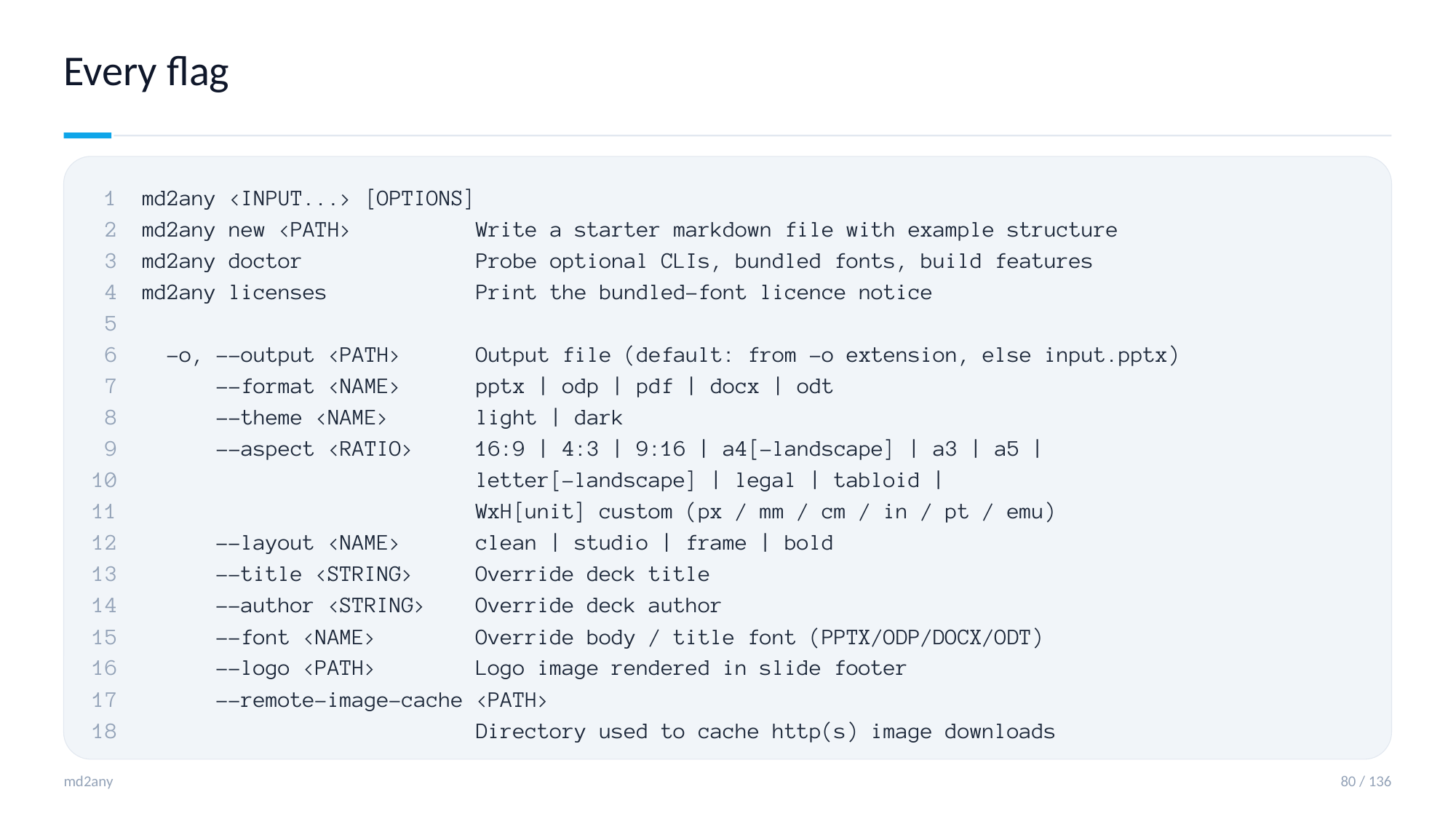

Every flag

 1  md2any <INPUT...> [OPTIONS]
 2  md2any new <PATH>          Write a starter markdown file with example structure
 3  md2any doctor              Probe optional CLIs, bundled fonts, build features
 4  md2any licenses            Print the bundled-font licence notice
 5
 6    -o, --output <PATH>      Output file (default: from -o extension, else input.pptx)
 7        --format <NAME>      pptx | odp | pdf | docx | odt
 8        --theme <NAME>       light | dark
 9        --aspect <RATIO>     16:9 | 4:3 | 9:16 | a4[-landscape] | a3 | a5 |
10                             letter[-landscape] | legal | tabloid |
11                             WxH[unit] custom (px / mm / cm / in / pt / emu)
12        --layout <NAME>      clean | studio | frame | bold
13        --title <STRING>     Override deck title
14        --author <STRING>    Override deck author
15        --font <NAME>        Override body / title font (PPTX/ODP/DOCX/ODT)
16        --logo <PATH>        Logo image rendered in slide footer
17        --remote-image-cache <PATH>
18                             Directory used to cache http(s) image downloads
md2any
80 / 136